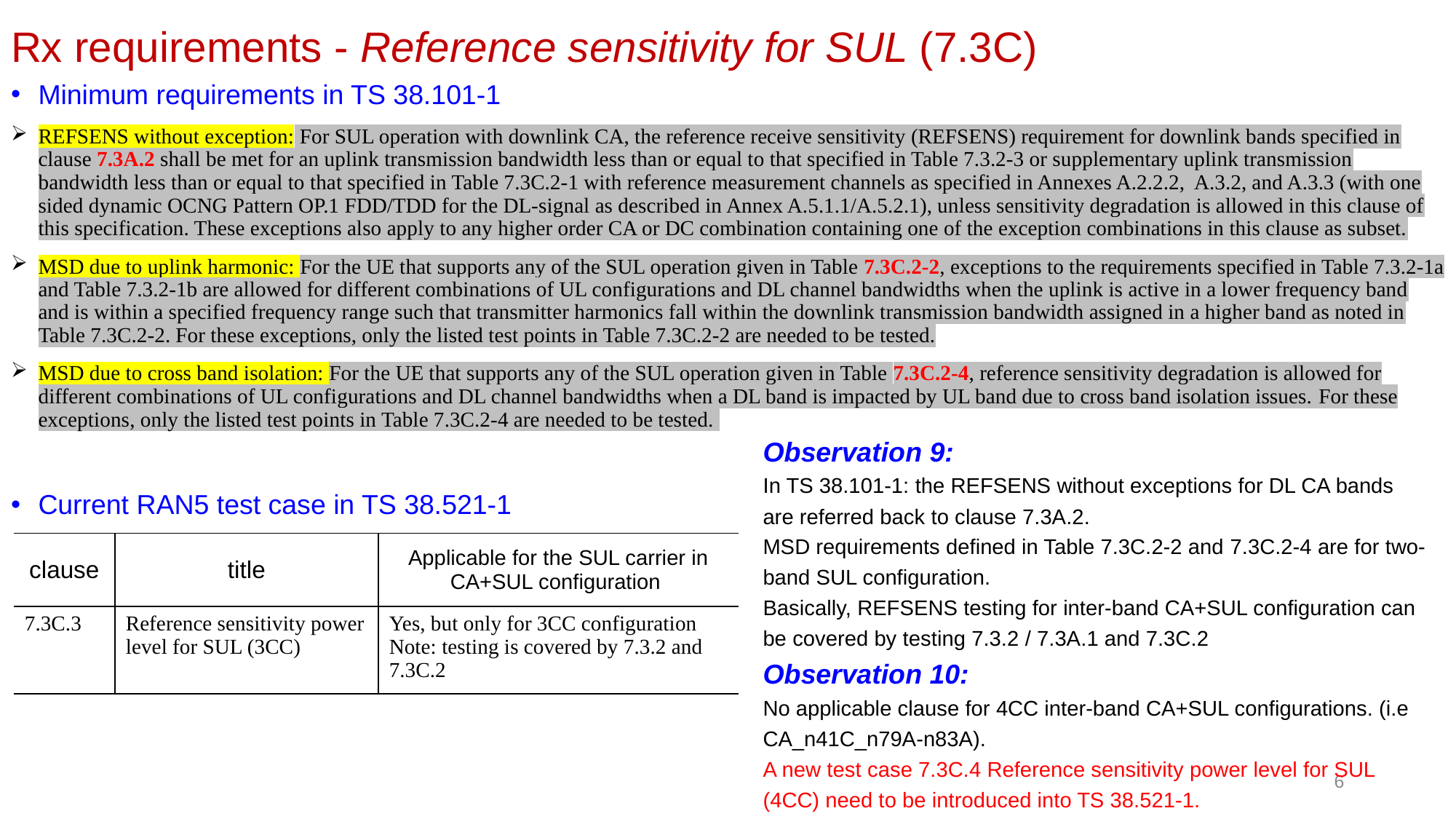

# Rx requirements - Reference sensitivity for SUL (7.3C)
Minimum requirements in TS 38.101-1
REFSENS without exception: For SUL operation with downlink CA, the reference receive sensitivity (REFSENS) requirement for downlink bands specified in clause 7.3A.2 shall be met for an uplink transmission bandwidth less than or equal to that specified in Table 7.3.2-3 or supplementary uplink transmission bandwidth less than or equal to that specified in Table 7.3C.2-1 with reference measurement channels as specified in Annexes A.2.2.2,  A.3.2, and A.3.3 (with one sided dynamic OCNG Pattern OP.1 FDD/TDD for the DL-signal as described in Annex A.5.1.1/A.5.2.1), unless sensitivity degradation is allowed in this clause of this specification. These exceptions also apply to any higher order CA or DC combination containing one of the exception combinations in this clause as subset.
MSD due to uplink harmonic: For the UE that supports any of the SUL operation given in Table 7.3C.2-2, exceptions to the requirements specified in Table 7.3.2-1a and Table 7.3.2-1b are allowed for different combinations of UL configurations and DL channel bandwidths when the uplink is active in a lower frequency band and is within a specified frequency range such that transmitter harmonics fall within the downlink transmission bandwidth assigned in a higher band as noted in Table 7.3C.2-2. For these exceptions, only the listed test points in Table 7.3C.2-2 are needed to be tested.
MSD due to cross band isolation: For the UE that supports any of the SUL operation given in Table 7.3C.2-4, reference sensitivity degradation is allowed for different combinations of UL configurations and DL channel bandwidths when a DL band is impacted by UL band due to cross band isolation issues. For these exceptions, only the listed test points in Table 7.3C.2-4 are needed to be tested.

Current RAN5 test case in TS 38.521-1

Observation 9:
In TS 38.101-1: the REFSENS without exceptions for DL CA bands are referred back to clause 7.3A.2.
MSD requirements defined in Table 7.3C.2-2 and 7.3C.2-4 are for two-band SUL configuration.
Basically, REFSENS testing for inter-band CA+SUL configuration can be covered by testing 7.3.2 / 7.3A.1 and 7.3C.2
Observation 10:
No applicable clause for 4CC inter-band CA+SUL configurations. (i.e CA_n41C_n79A-n83A).
A new test case 7.3C.4 Reference sensitivity power level for SUL (4CC) need to be introduced into TS 38.521-1.
| clause | title | Applicable for the SUL carrier in CA+SUL configuration |
| --- | --- | --- |
| 7.3C.3 | Reference sensitivity power level for SUL (3CC) | Yes, but only for 3CC configuration Note: testing is covered by 7.3.2 and 7.3C.2 |
6